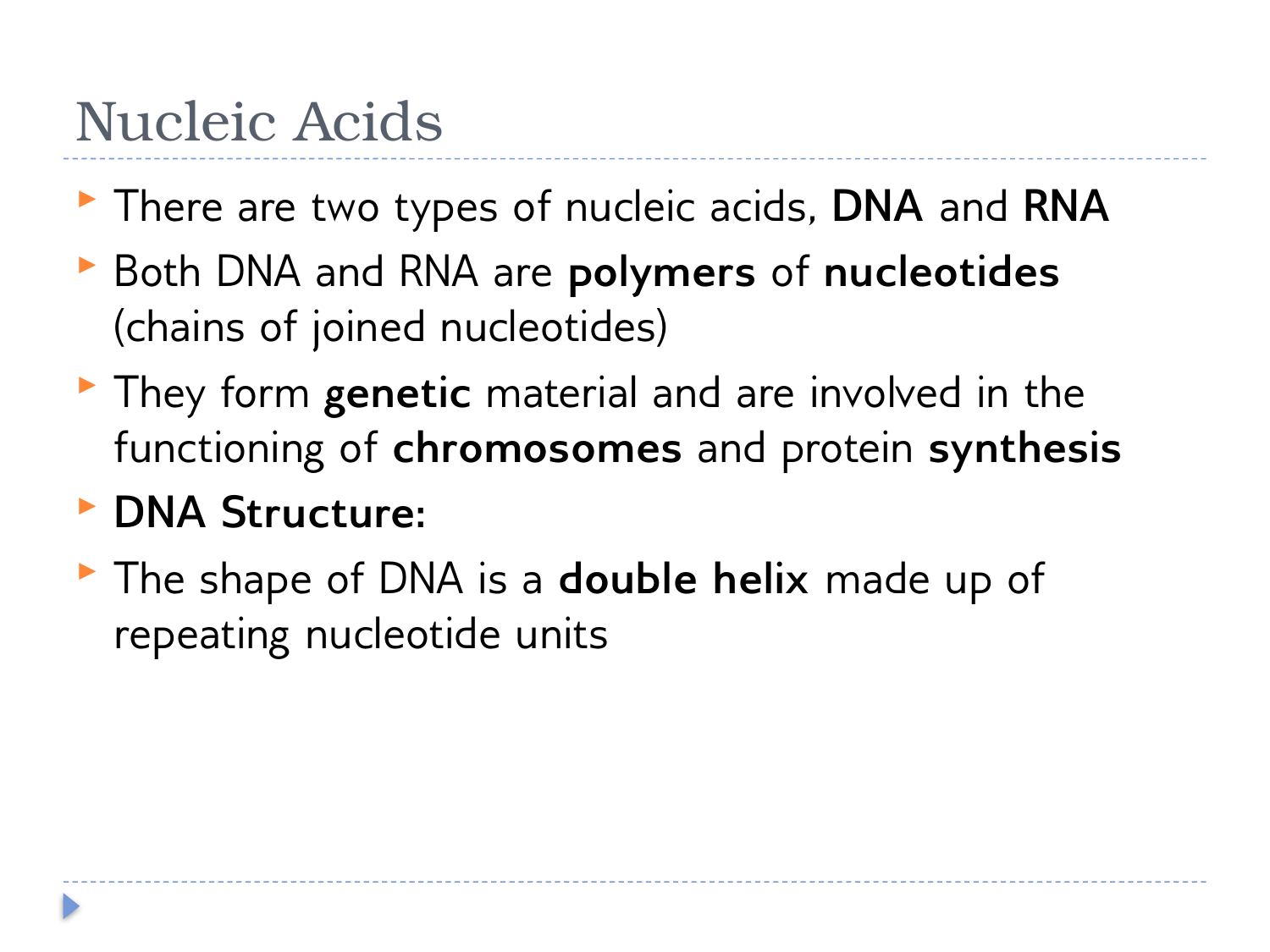

# Nucleic Acids
There are two types of nucleic acids, DNA and RNA
Both DNA and RNA are polymers of nucleotides (chains of joined nucleotides)
They form genetic material and are involved in the functioning of chromosomes and protein synthesis
DNA Structure:
The shape of DNA is a double helix made up of repeating nucleotide units